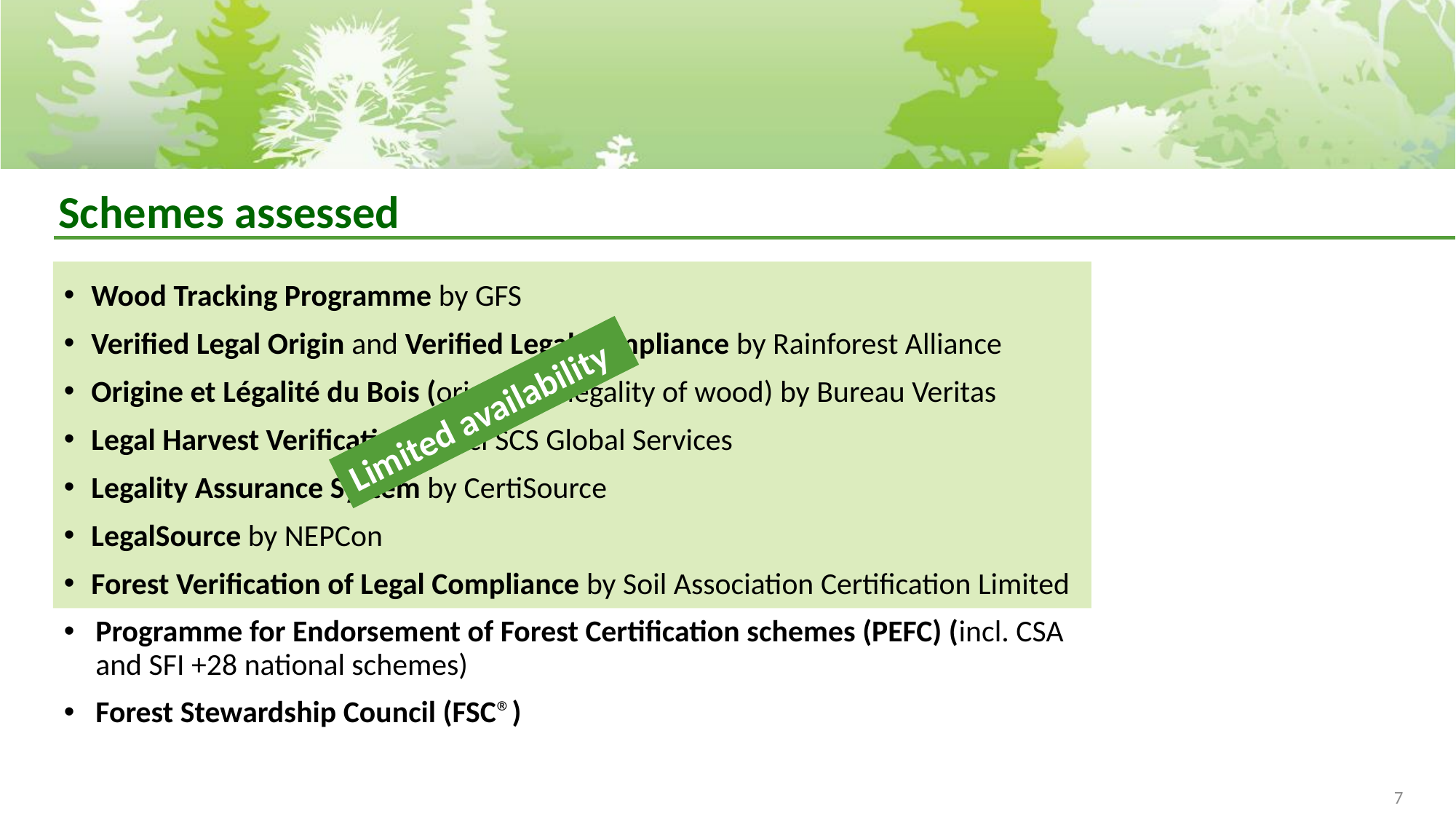

# Schemes assessed

Wood Tracking Programme by GFS
Verified Legal Origin and Verified Legal Compliance by Rainforest Alliance
Origine et Légalité du Bois (origin and legality of wood) by Bureau Veritas
Legal Harvest Verification by Sci SCS Global Services
Legality Assurance System by CertiSource
LegalSource by NEPCon
Forest Verification of Legal Compliance by Soil Association Certification Limited
Programme for Endorsement of Forest Certification schemes (PEFC) (incl. CSA and SFI +28 national schemes)
Forest Stewardship Council (FSC®)

Limited availability
7